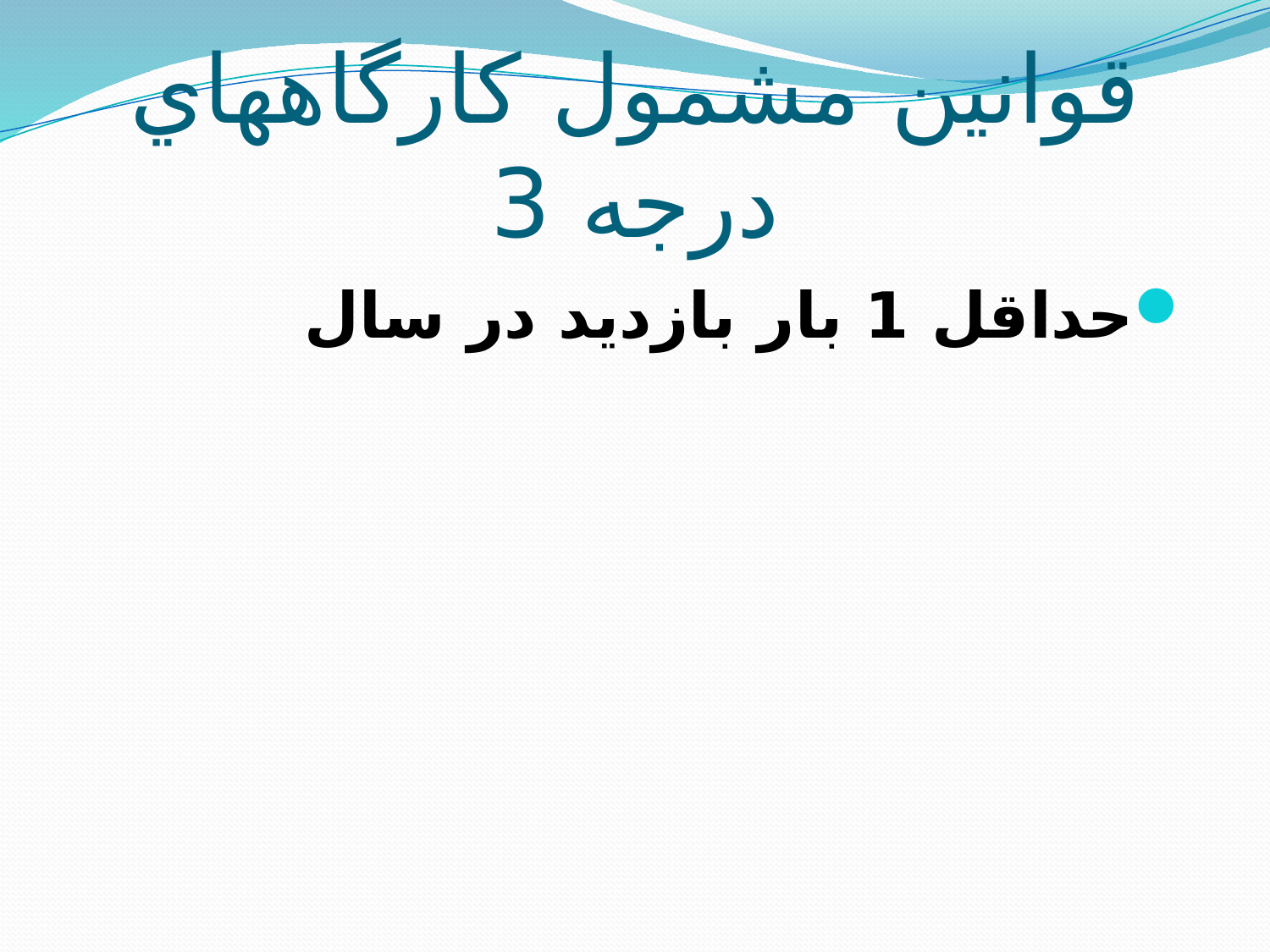

# قوانين مشمول كارگاههاي درجه 3
حداقل 1 بار بازديد در سال